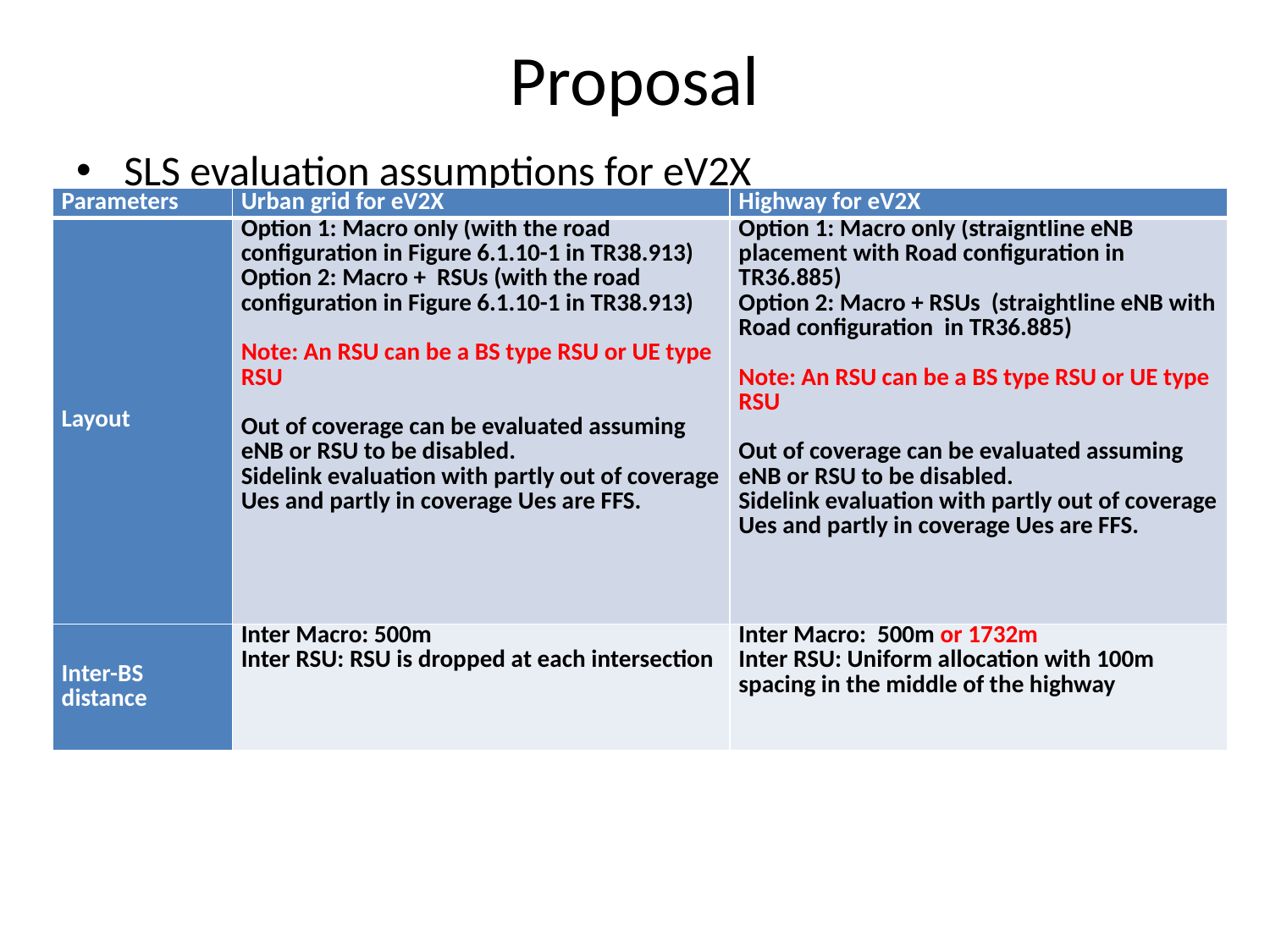

Proposal
SLS evaluation assumptions for eV2X

| Parameters | Urban grid for eV2X | Highway for eV2X |
| --- | --- | --- |
| Layout | Option 1: Macro only (with the road configuration in Figure 6.1.10-1 in TR38.913) Option 2: Macro + RSUs (with the road configuration in Figure 6.1.10-1 in TR38.913) Note: An RSU can be a BS type RSU or UE type RSU Out of coverage can be evaluated assuming eNB or RSU to be disabled. Sidelink evaluation with partly out of coverage Ues and partly in coverage Ues are FFS. | Option 1: Macro only (straigntline eNB placement with Road configuration in TR36.885) Option 2: Macro + RSUs (straightline eNB with Road configuration in TR36.885) Note: An RSU can be a BS type RSU or UE type RSU Out of coverage can be evaluated assuming eNB or RSU to be disabled. Sidelink evaluation with partly out of coverage Ues and partly in coverage Ues are FFS. |
| Inter-BS distance | Inter Macro: 500m Inter RSU: RSU is dropped at each intersection | Inter Macro: 500m or 1732m Inter RSU: Uniform allocation with 100m spacing in the middle of the highway |